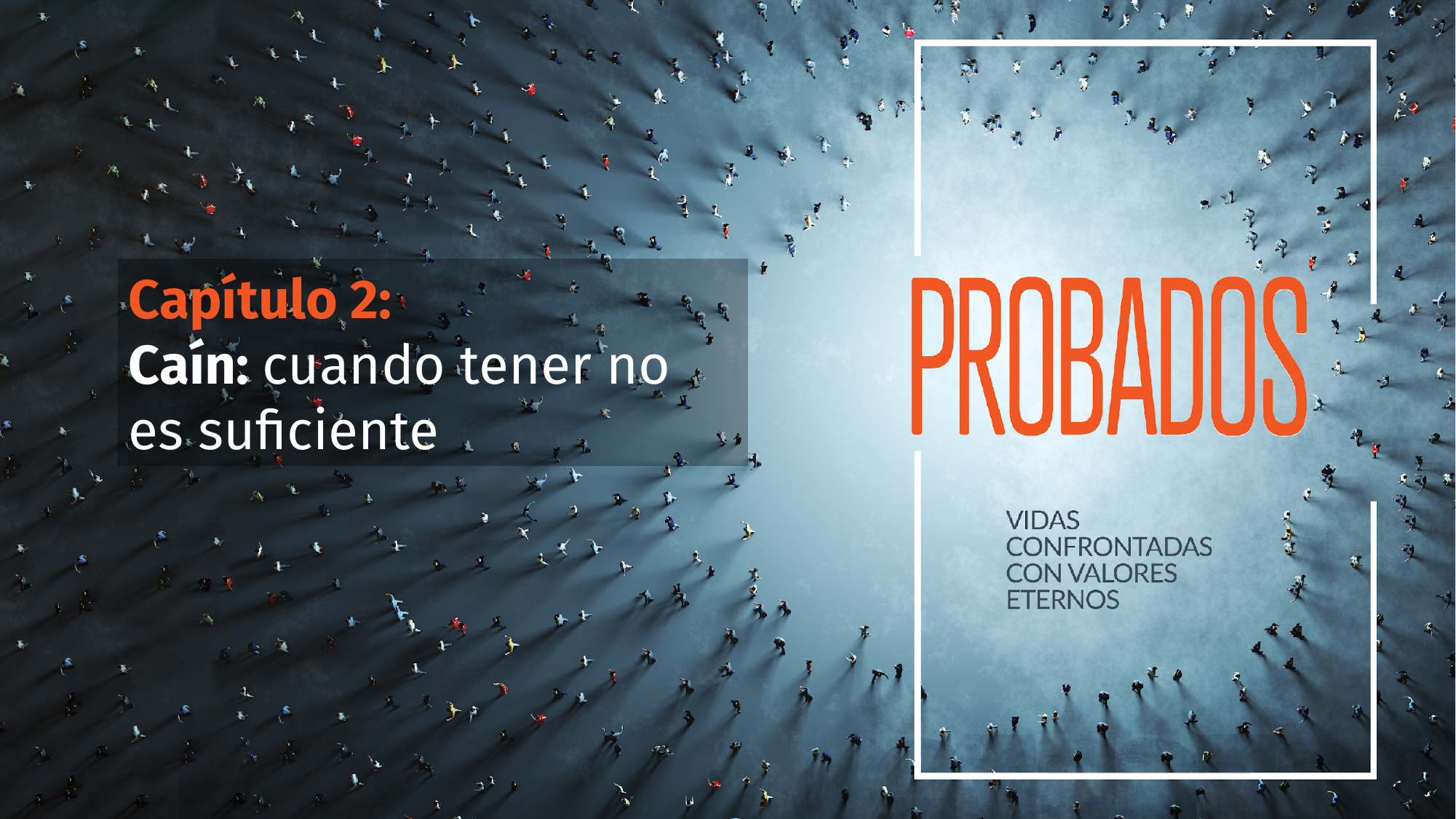

Capítulo 2:
Caín: cuando tener no es suficiente